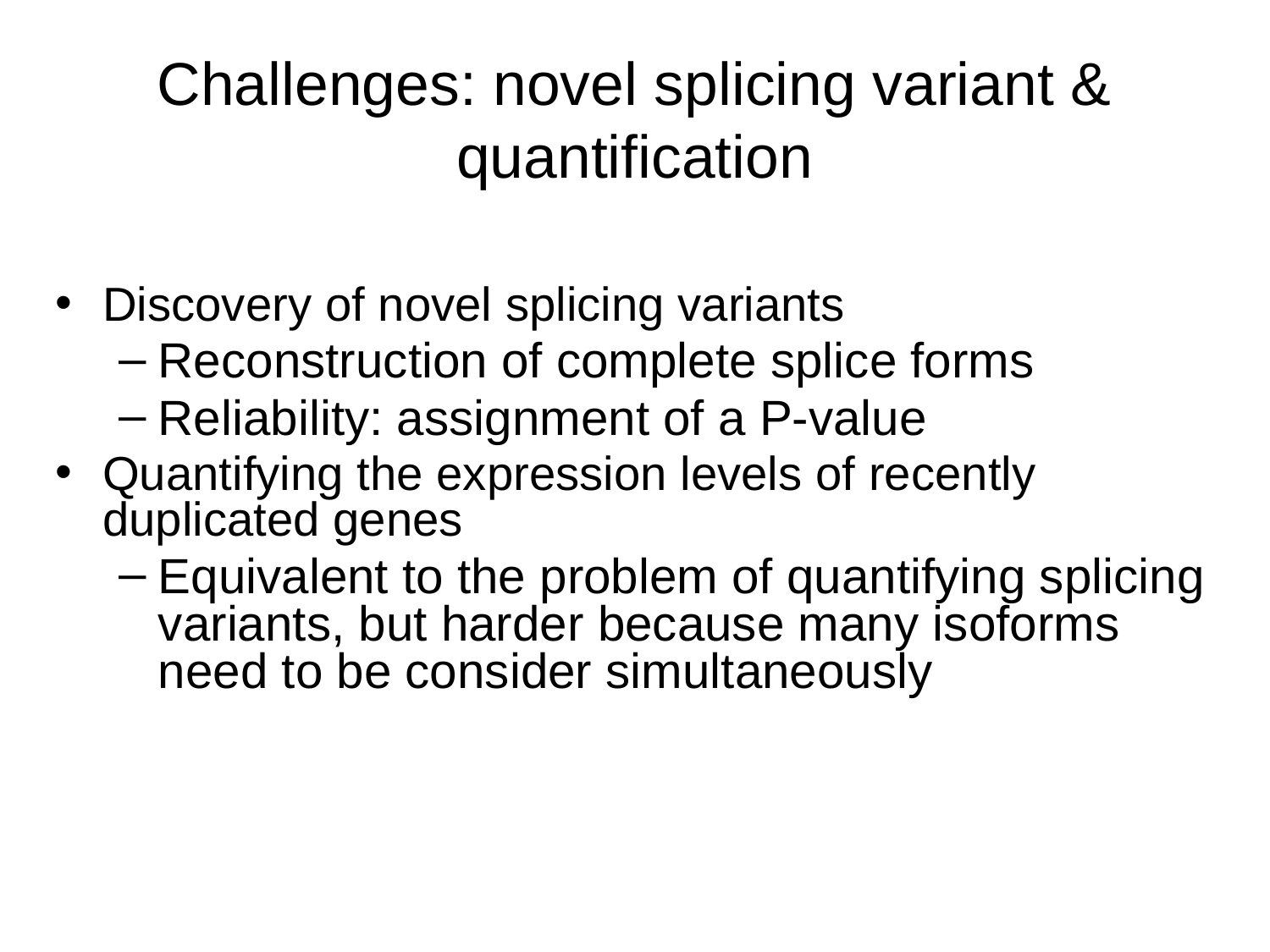

# Challenges: novel splicing variant & quantification

Discovery of novel splicing variants
Reconstruction of complete splice forms
Reliability: assignment of a P-value
Quantifying the expression levels of recently duplicated genes
Equivalent to the problem of quantifying splicing variants, but harder because many isoforms need to be consider simultaneously